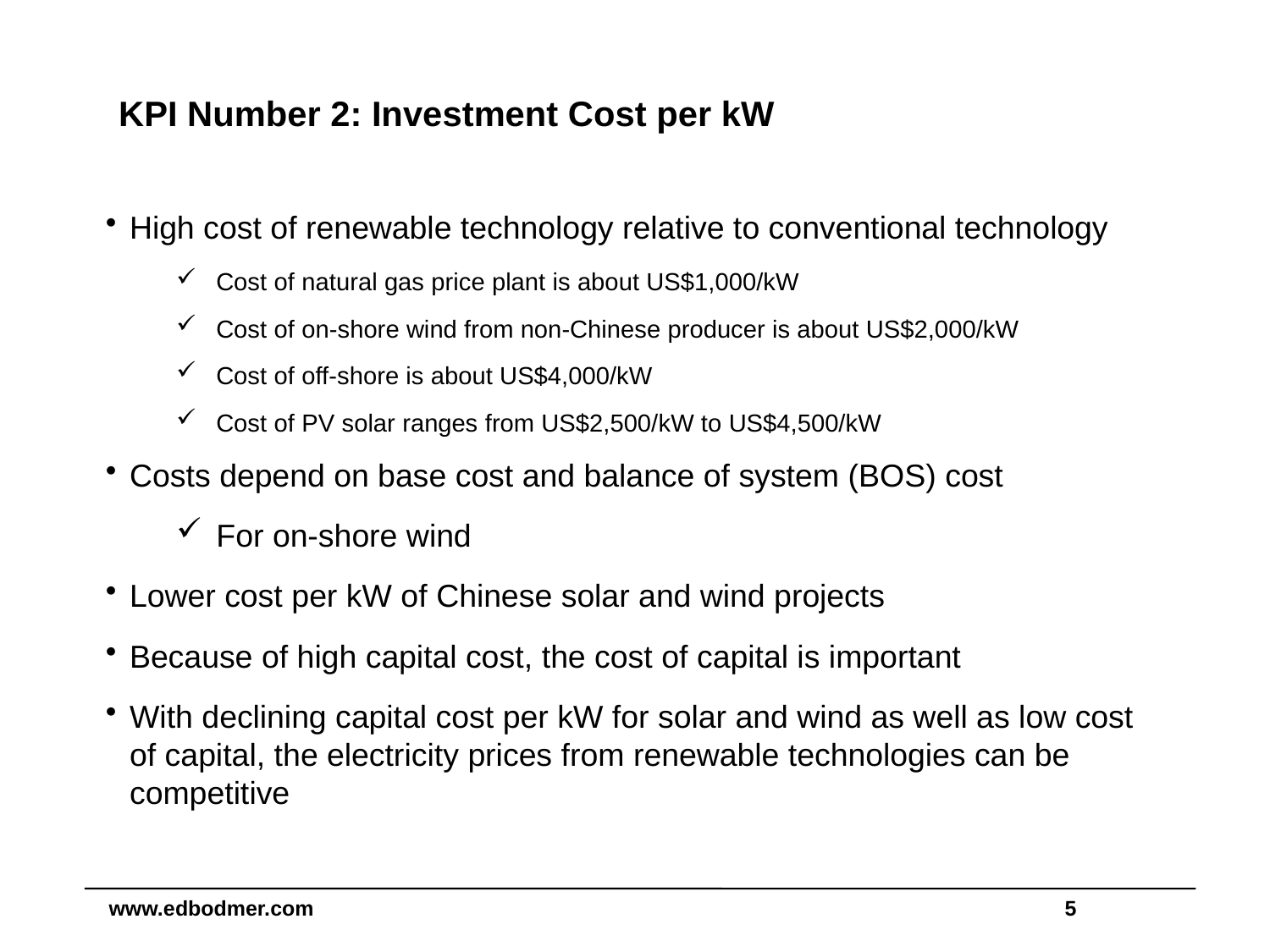

# KPI Number 2: Investment Cost per kW
High cost of renewable technology relative to conventional technology
Cost of natural gas price plant is about US$1,000/kW
Cost of on-shore wind from non-Chinese producer is about US$2,000/kW
Cost of off-shore is about US$4,000/kW
Cost of PV solar ranges from US$2,500/kW to US$4,500/kW
Costs depend on base cost and balance of system (BOS) cost
For on-shore wind
Lower cost per kW of Chinese solar and wind projects
Because of high capital cost, the cost of capital is important
With declining capital cost per kW for solar and wind as well as low cost of capital, the electricity prices from renewable technologies can be competitive